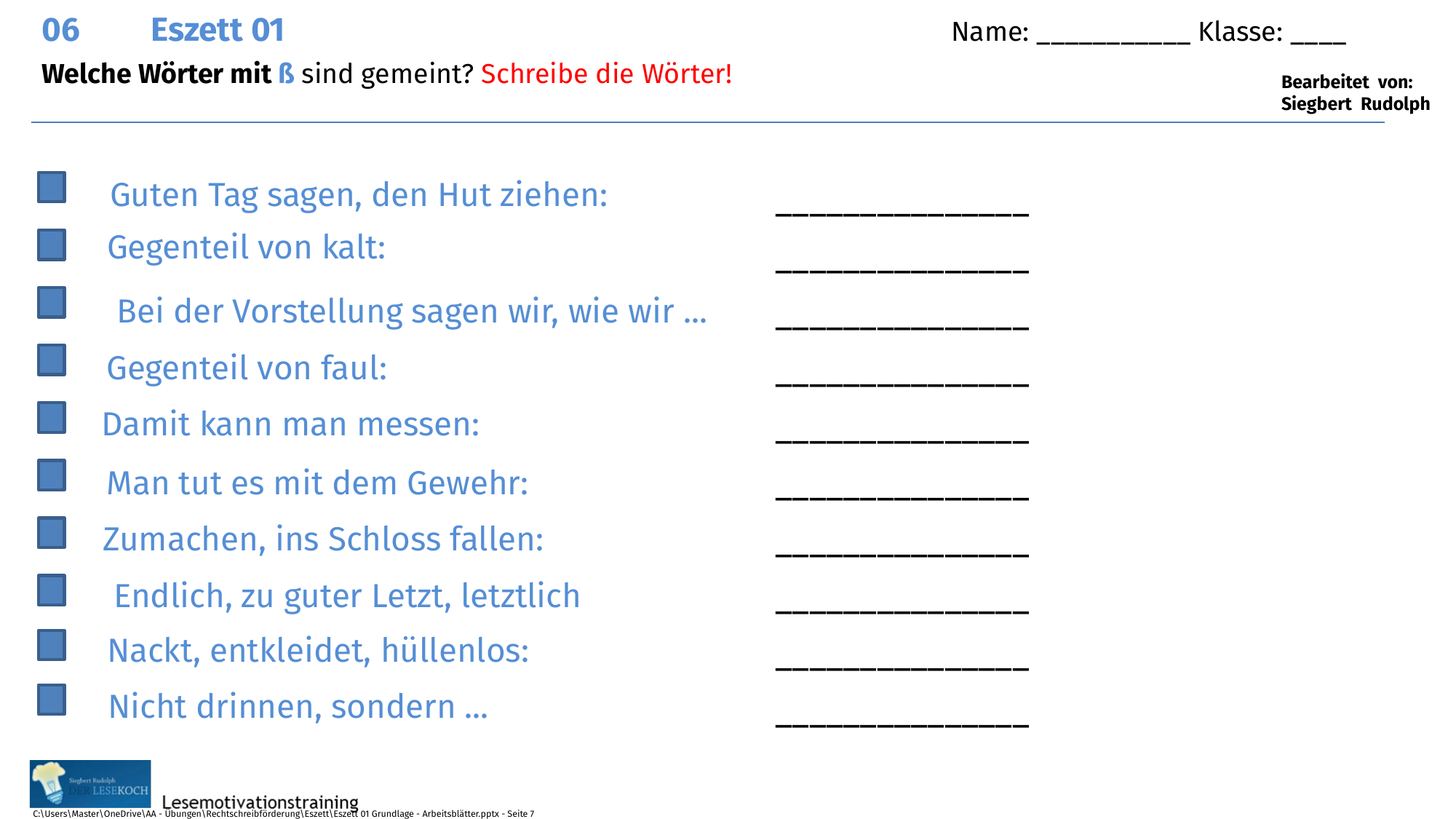

06	Eszett 01 				      	                    Name: ___________ Klasse: ____
Welche Wörter mit ß sind gemeint? Schreibe die Wörter!
Guten Tag sagen, den Hut ziehen:

_______________
Gegenteil von kalt:
_______________

Bei der Vorstellung sagen wir, wie wir ...
_______________

Gegenteil von faul:
_______________

Damit kann man messen:
_______________

Man tut es mit dem Gewehr:
_______________

Zumachen, ins Schloss fallen:
_______________

Endlich, zu guter Letzt, letztlich
_______________

Nackt, entkleidet, hüllenlos:
_______________

Nicht drinnen, sondern ...
_______________

C:\Users\Master\OneDrive\AA - Übungen\Rechtschreibförderung\Eszett\Eszett 01 Grundlage - Arbeitsblätter.pptx - Seite 7